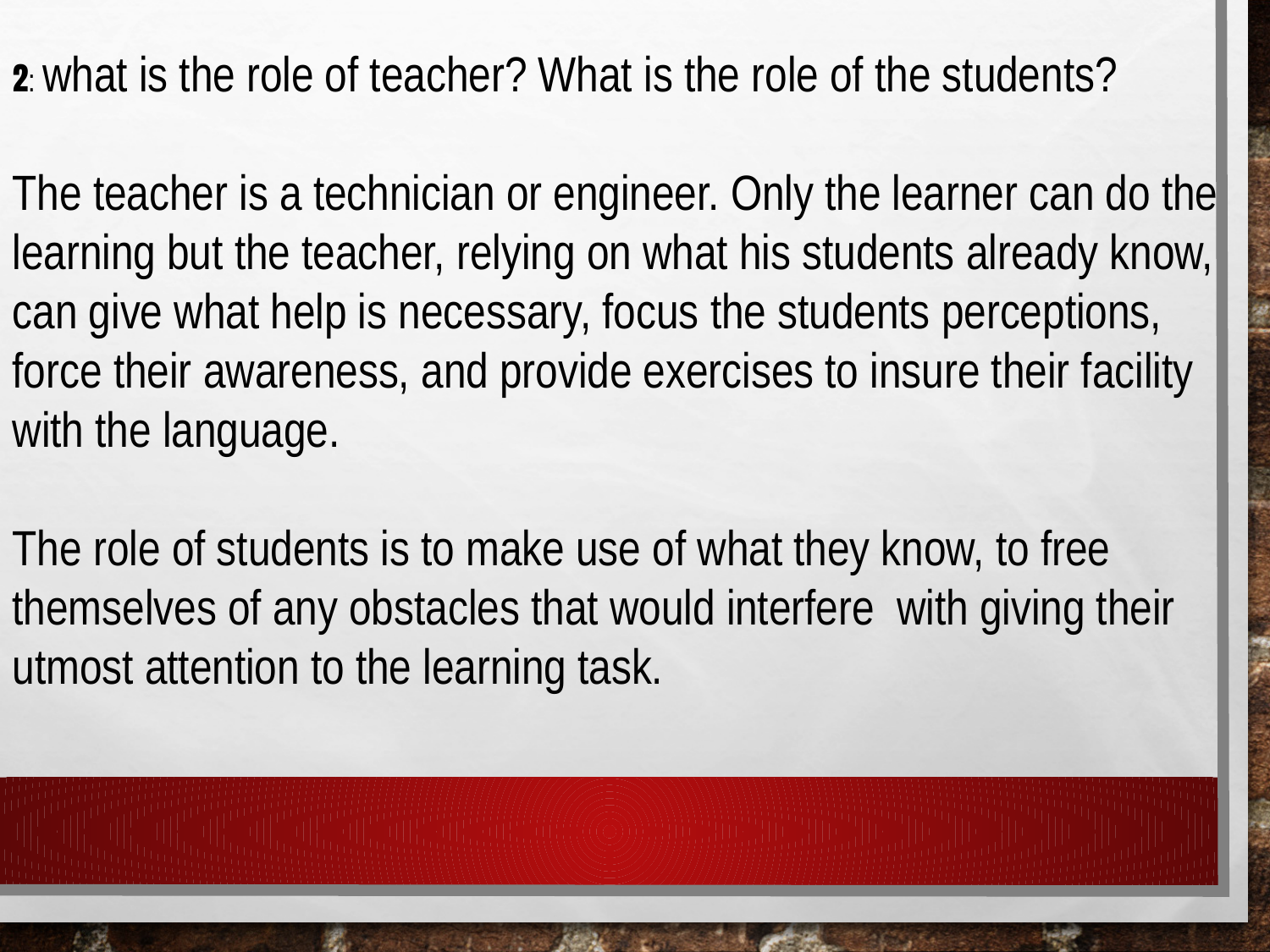

2: what is the role of teacher? What is the role of the students?

The teacher is a technician or engineer. Only the learner can do the learning but the teacher, relying on what his students already know, can give what help is necessary, focus the students perceptions, force their awareness, and provide exercises to insure their facility with the language.

The role of students is to make use of what they know, to free themselves of any obstacles that would interfere  with giving their utmost attention to the learning task.